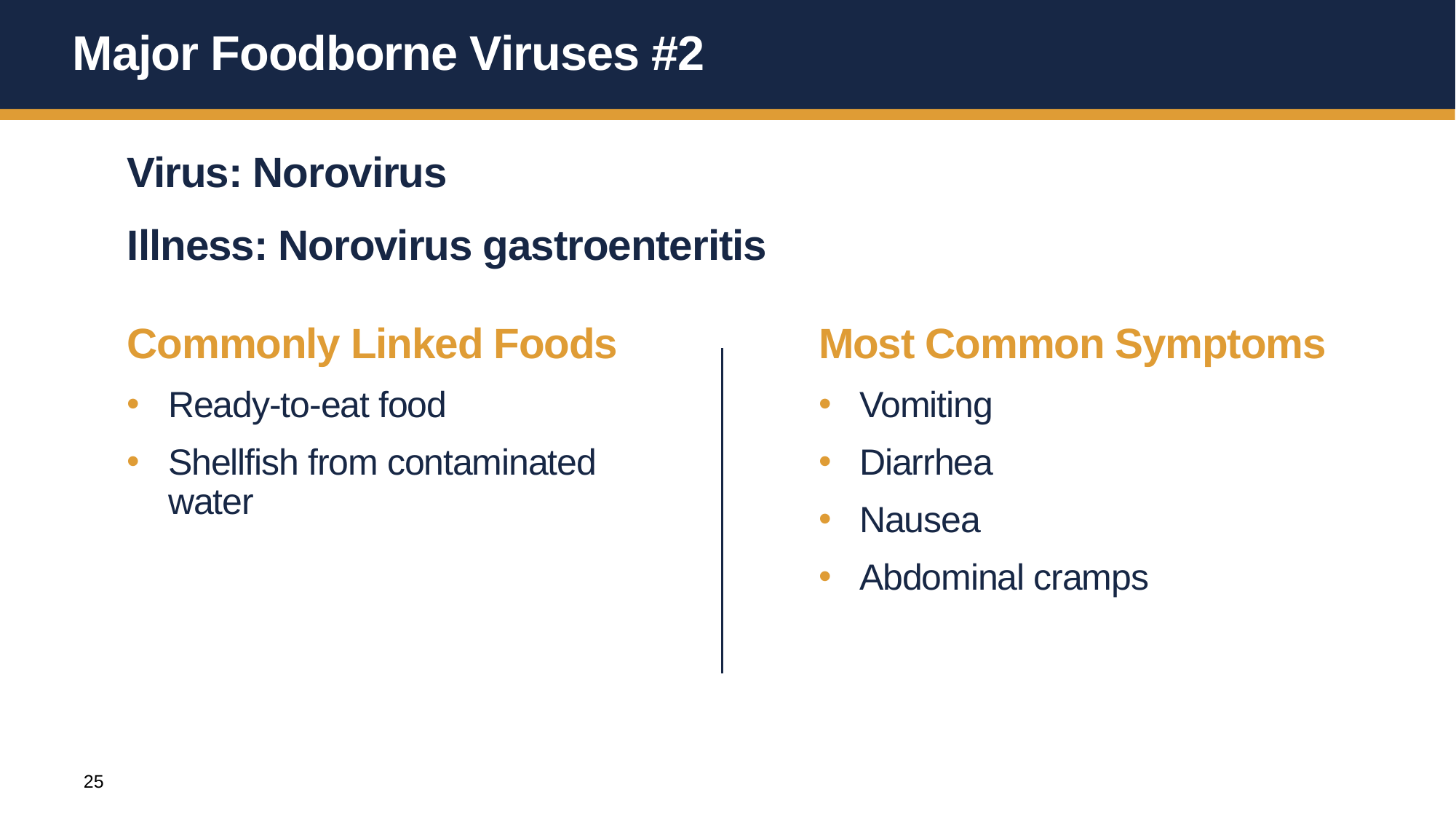

# Major Foodborne Viruses #2
Virus: Norovirus
Illness: Norovirus gastroenteritis
Commonly Linked Foods
Ready-to-eat food
Shellfish from contaminated water

Most Common Symptoms
Vomiting
Diarrhea
Nausea
Abdominal cramps

25